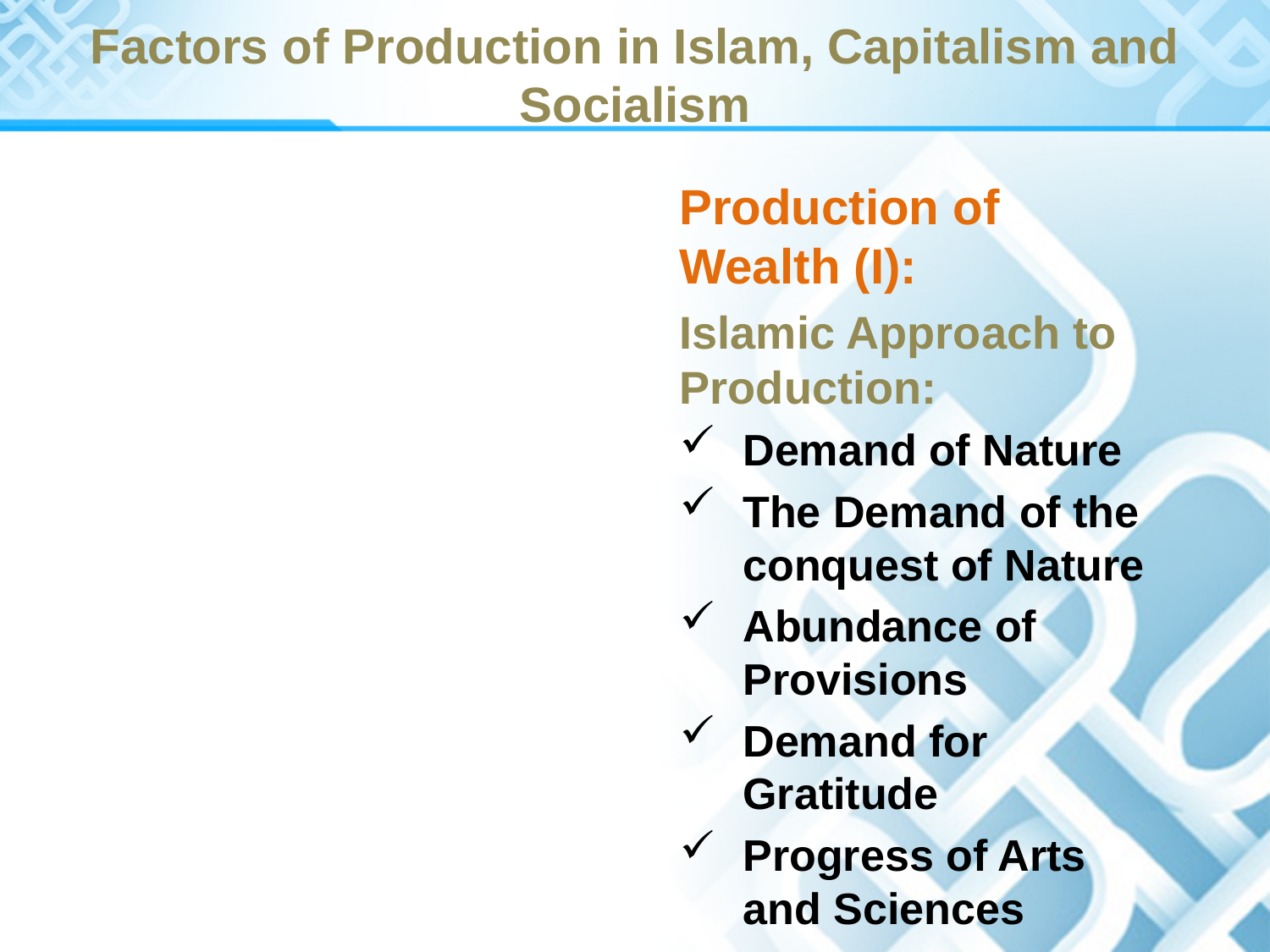

Factors of Production in Islam, Capitalism and Socialism
Production of Wealth (I):
Islamic Approach to Production:
Demand of Nature
The Demand of the conquest of Nature
Abundance of Provisions
Demand for Gratitude
Progress of Arts and Sciences